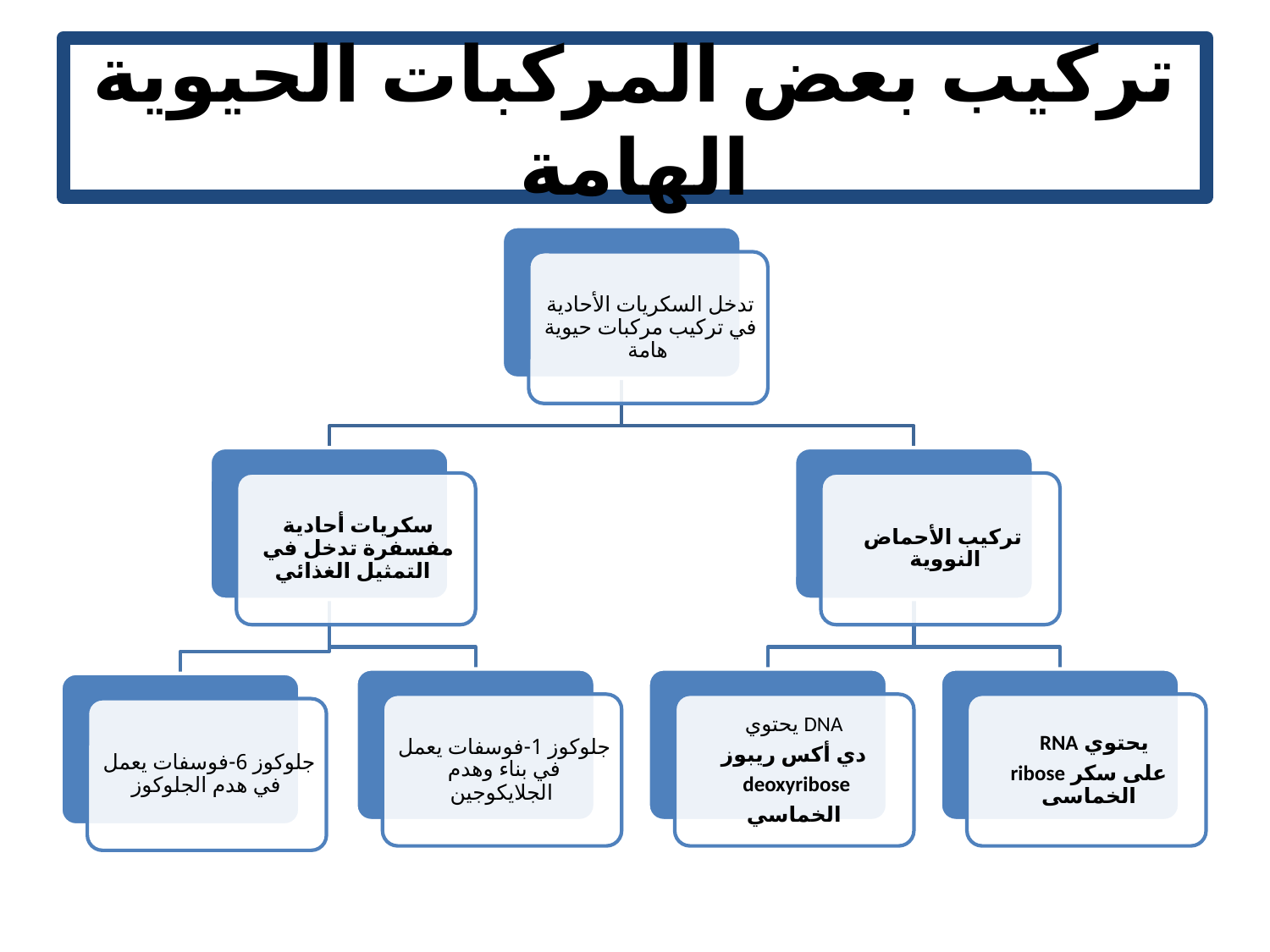

# تركيب بعض المركبات الحيوية الهامة
تدخل السكريات الأحادية في تركيب مركبات حيوية هامة
سكريات أحادية مفسفرة تدخل في التمثيل الغذائي
جلوكوز 6-فوسفات يعمل في هدم الجلوكوز
جلوكوز 1-فوسفات يعمل في بناء وهدم الجلايكوجين
تركيب الأحماض النووية
يحتوي DNA
دي أكس ريبوز
deoxyribose
الخماسي
يحتوي RNA
على سكر ribose الخماسى